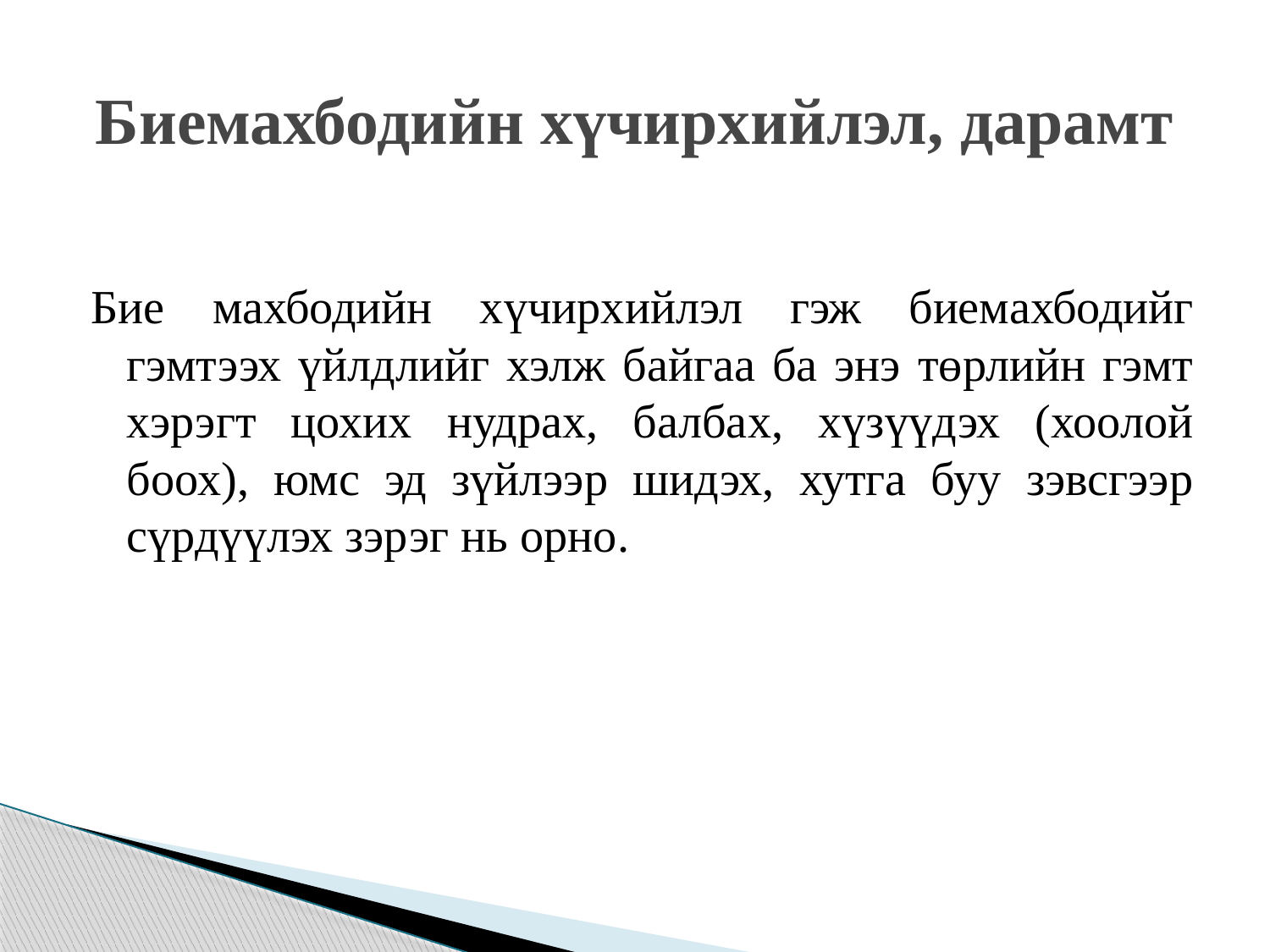

# Биемахбодийн хүчирхийлэл, дарамт

Бие махбодийн хүчирхийлэл гэж биемахбодийг гэмтээх үйлдлийг хэлж байгаа ба энэ төрлийн гэмт хэрэгт цохих нудрах, балбах, хүзүүдэх (хоолой боох), юмс эд зүйлээр шидэх, хутга буу зэвсгээр сүрдүүлэх зэрэг нь орно.